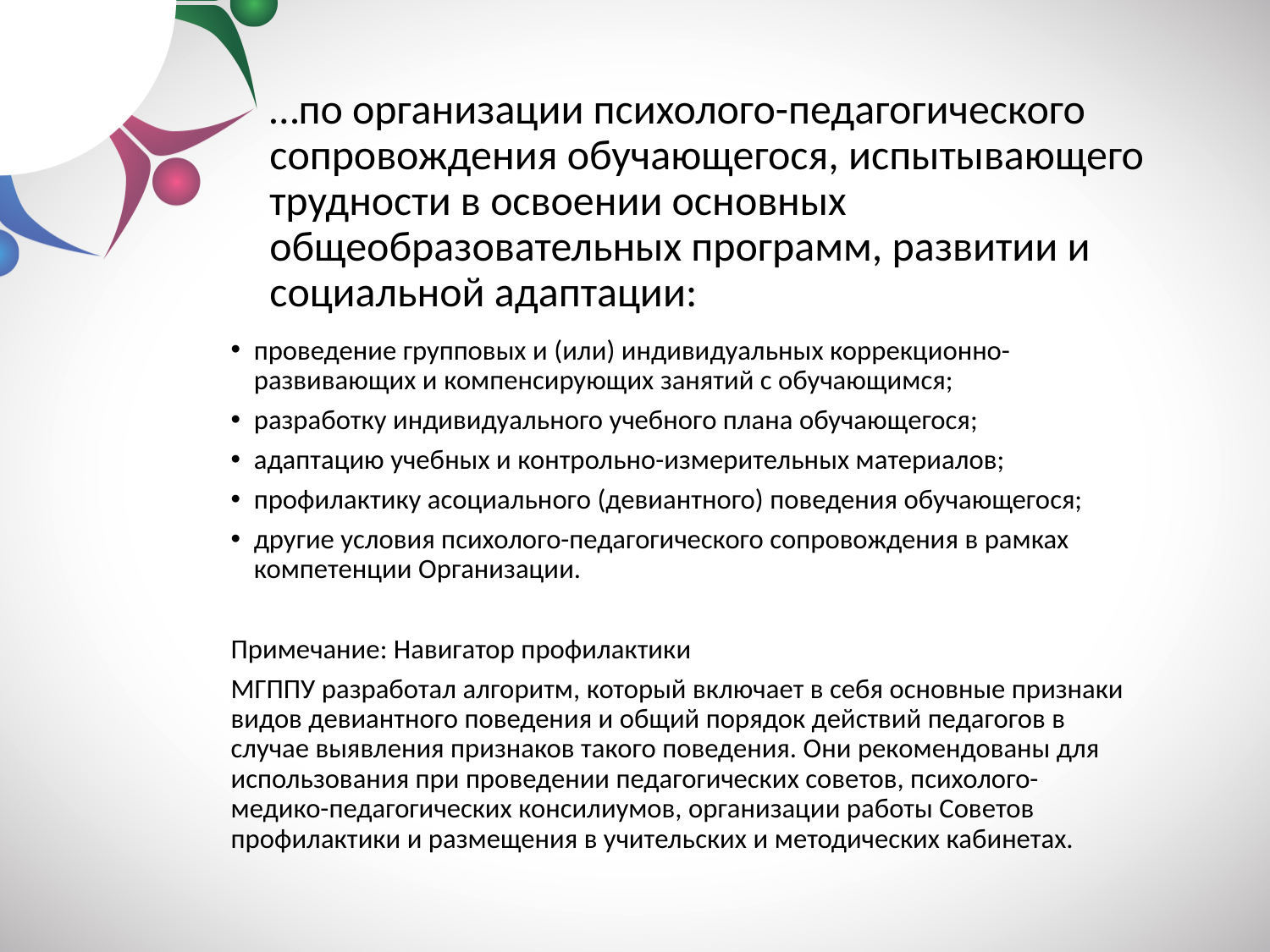

# …по организации психолого-педагогического сопровождения обучающегося, испытывающего трудности в освоении основных общеобразовательных программ, развитии и социальной адаптации:
проведение групповых и (или) индивидуальных коррекционно-развивающих и компенсирующих занятий с обучающимся;
разработку индивидуального учебного плана обучающегося;
адаптацию учебных и контрольно-измерительных материалов;
профилактику асоциального (девиантного) поведения обучающегося;
другие условия психолого-педагогического сопровождения в рамках компетенции Организации.

Примечание: Навигатор профилактики
МГППУ разработал алгоритм, который включает в себя основные признаки видов девиантного поведения и общий порядок действий педагогов в случае выявления признаков такого поведения. Они рекомендованы для использования при проведении педагогических советов, психолого-медико-педагогических консилиумов, организации работы Советов профилактики и размещения в учительских и методических кабинетах.